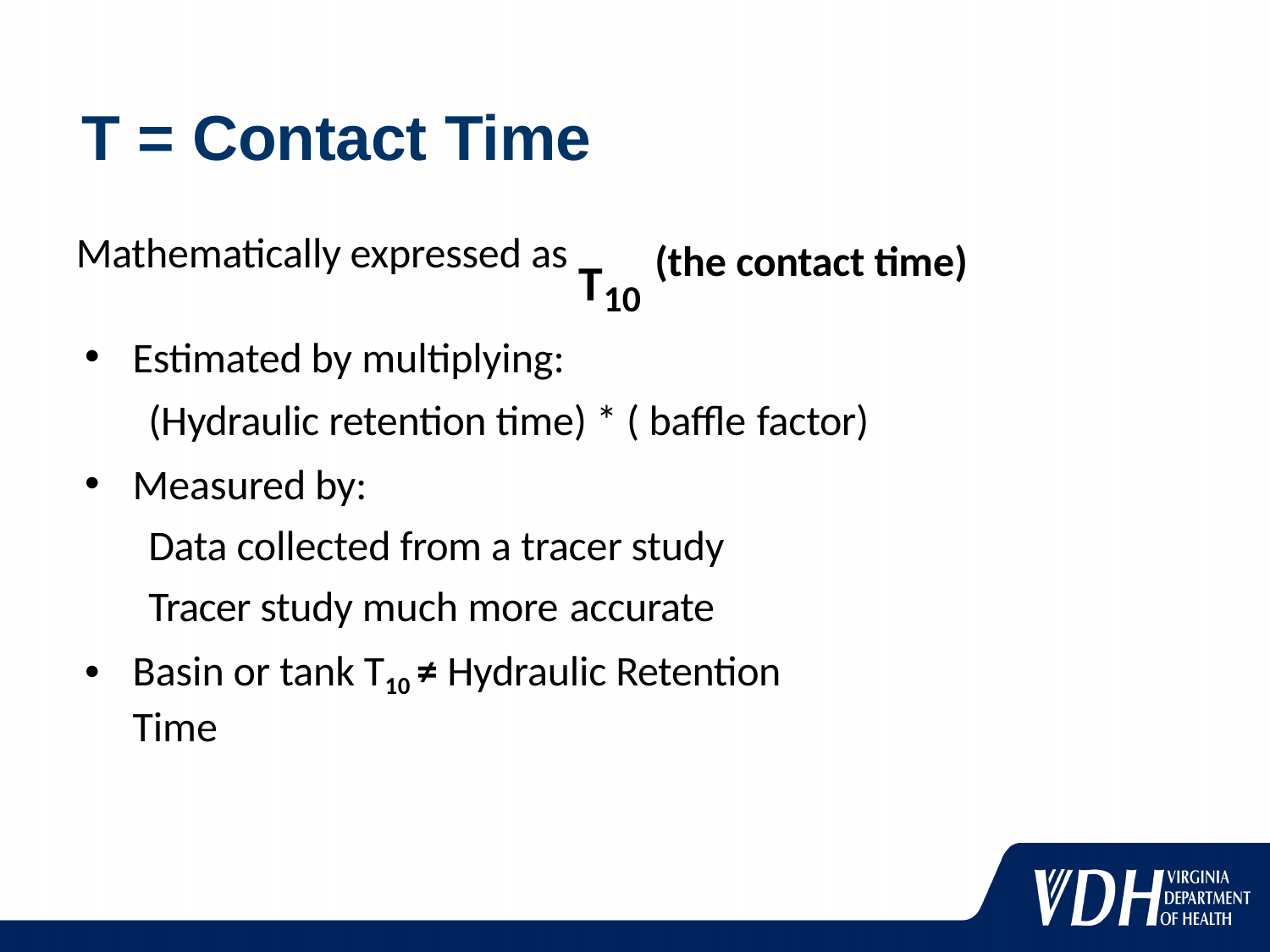

# T = Contact Time
Mathematically expressed as
T10
(the contact time)
Estimated by multiplying:
(Hydraulic retention time) * ( baffle factor)
Measured by:
Data collected from a tracer study  Tracer study much more accurate
Basin or tank T10 ≠ Hydraulic Retention Time